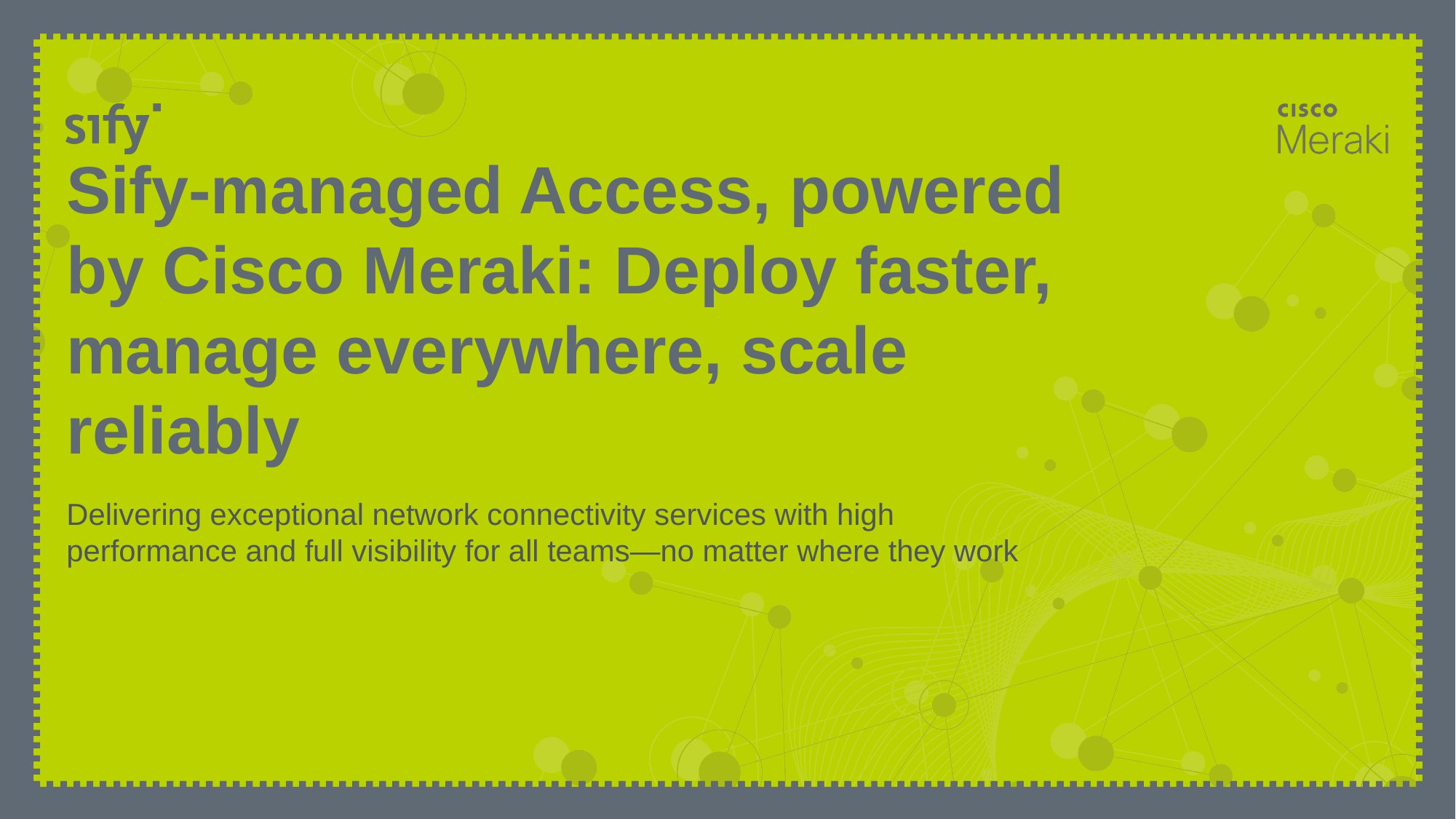

# Sify-managed Access, powered by Cisco Meraki: Deploy faster, manage everywhere, scale reliably
Delivering exceptional network connectivity services with high performance and full visibility for all teams—no matter where they work